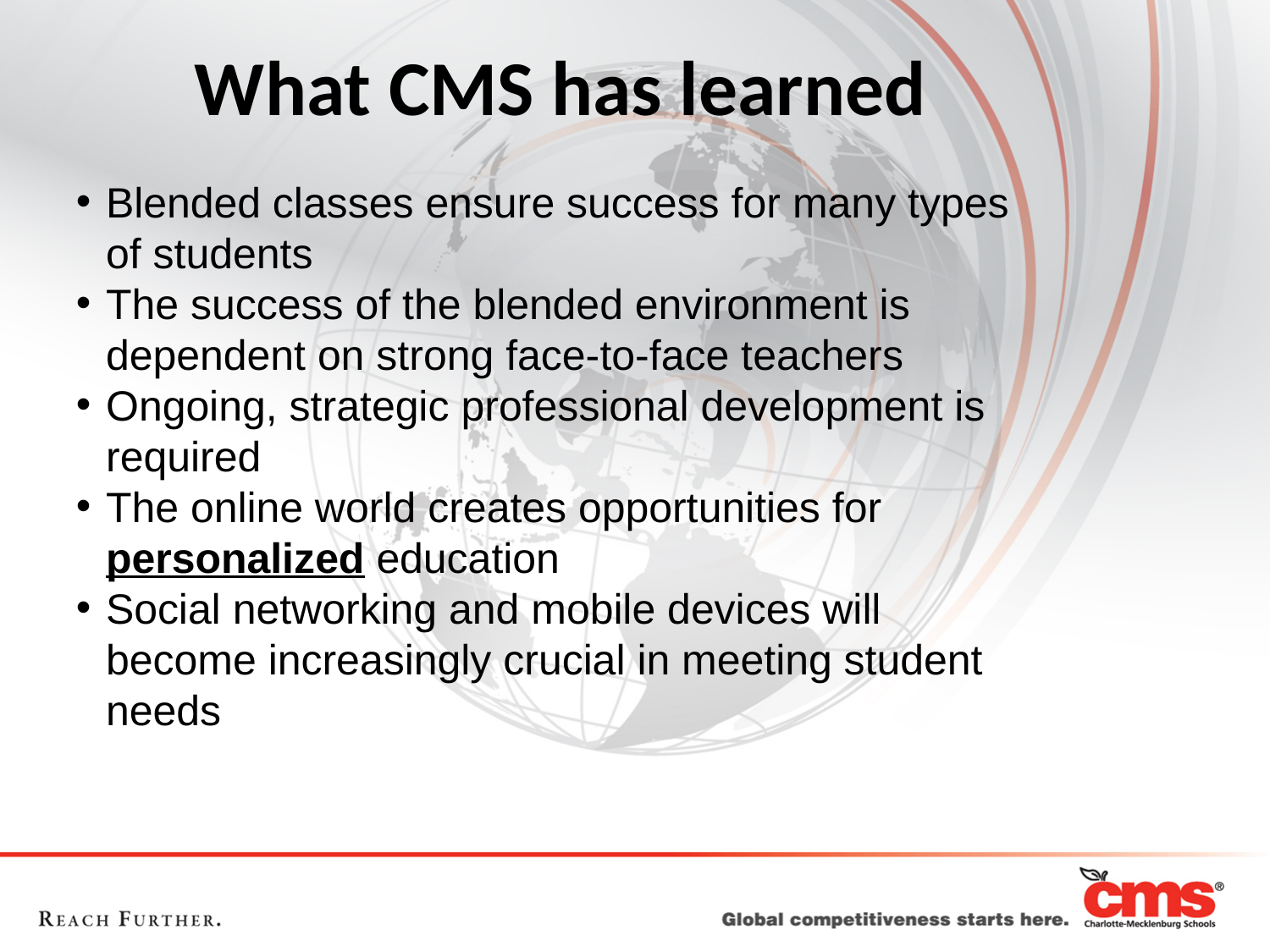

# What CMS has learned
Blended classes ensure success for many types of students
The success of the blended environment is dependent on strong face-to-face teachers
Ongoing, strategic professional development is required
The online world creates opportunities for personalized education
Social networking and mobile devices will become increasingly crucial in meeting student needs